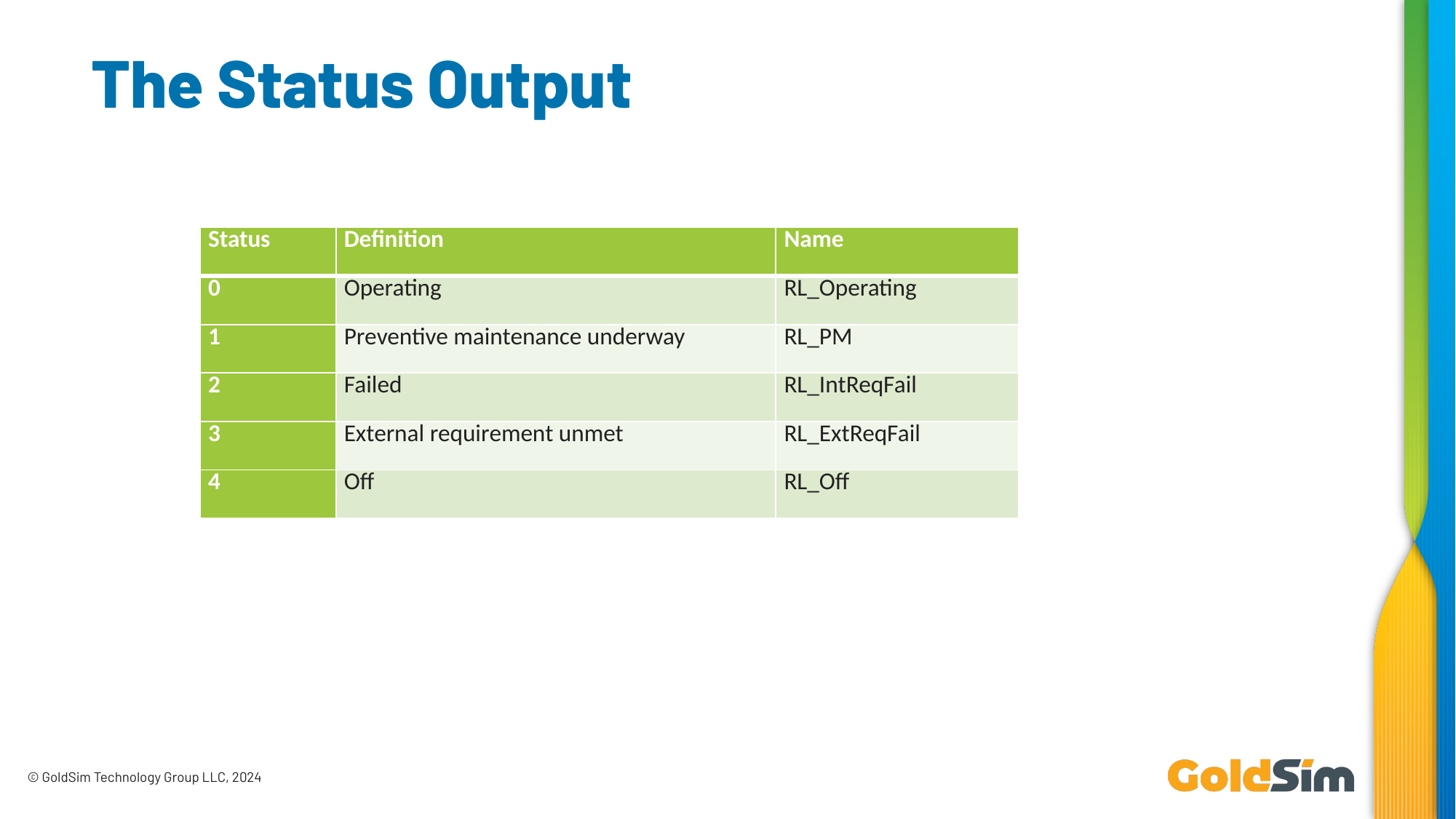

# The Status Output
| Status | Definition | Name |
| --- | --- | --- |
| 0 | Operating | RL\_Operating |
| 1 | Preventive maintenance underway | RL\_PM |
| 2 | Failed | RL\_IntReqFail |
| 3 | External requirement unmet | RL\_ExtReqFail |
| 4 | Off | RL\_Off |
© GoldSim Technology Group LLC, 2024